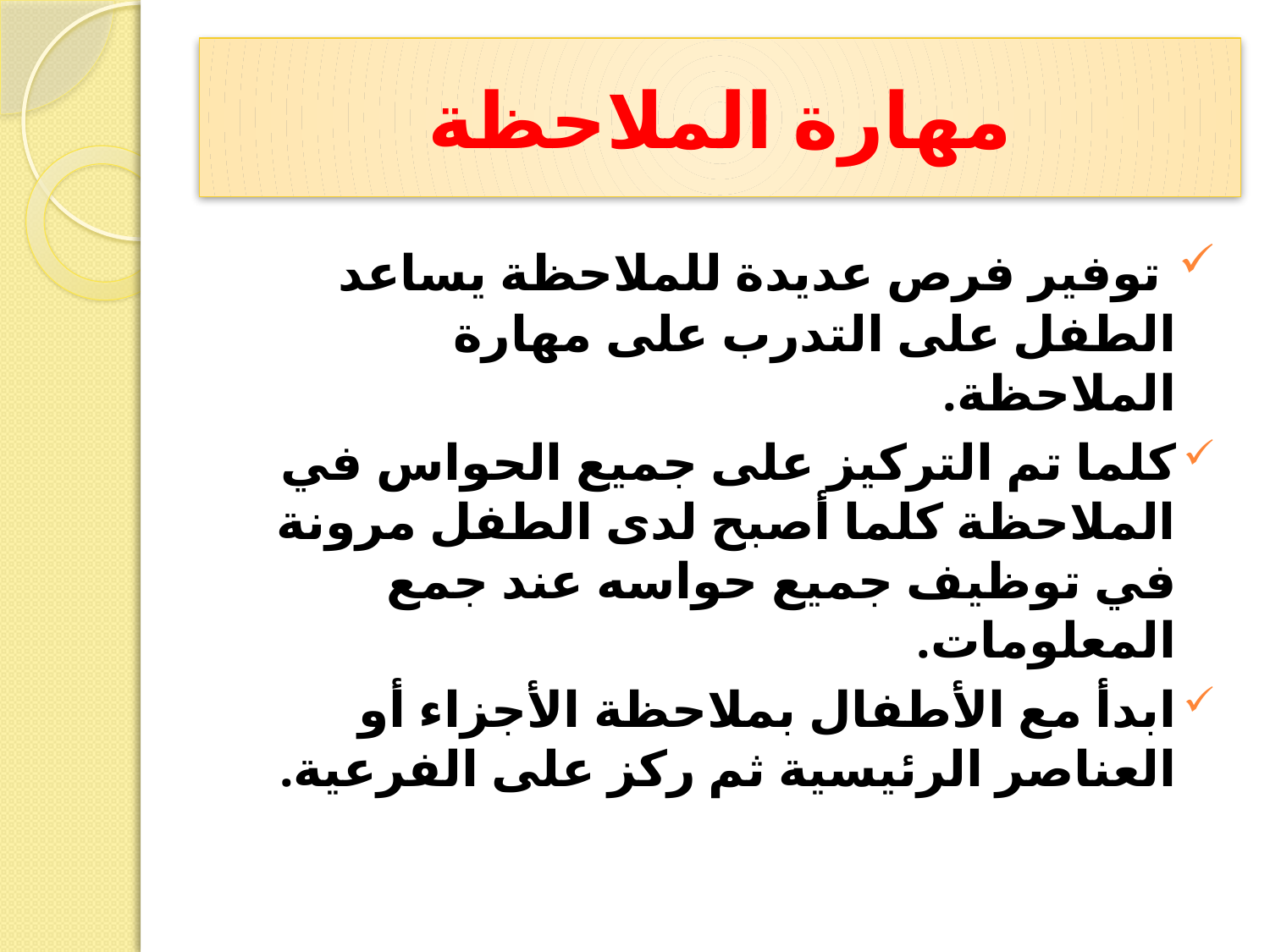

# مهارة الملاحظة
 توفير فرص عديدة للملاحظة يساعد الطفل على التدرب على مهارة الملاحظة.
كلما تم التركيز على جميع الحواس في الملاحظة كلما أصبح لدى الطفل مرونة في توظيف جميع حواسه عند جمع المعلومات.
ابدأ مع الأطفال بملاحظة الأجزاء أو العناصر الرئيسية ثم ركز على الفرعية.